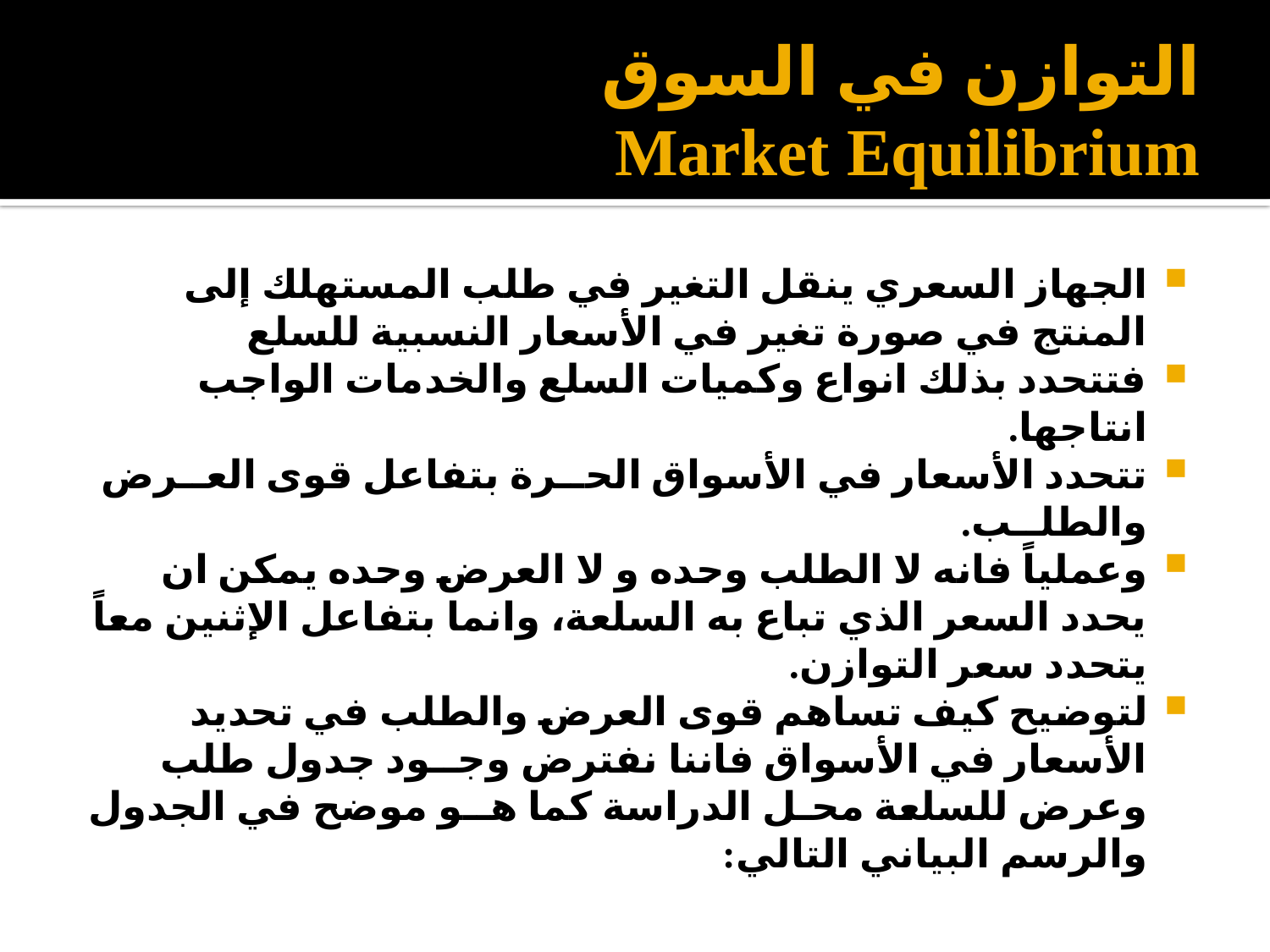

# التوازن في السوق Market Equilibrium
الجهاز السعري ينقل التغير في طلب المستهلك إلى المنتج في صورة تغير في الأسعار النسبية للسلع
فتتحدد بذلك انواع وكميات السلع والخدمات الواجب انتاجها.
تتحدد الأسعار في الأسواق الحــرة بتفاعل قوى العــرض والطلــب.
وعملياً فانه لا الطلب وحده و لا العرض وحده يمكن ان يحدد السعر الذي تباع به السلعة، وانما بتفاعل الإثنين معاً يتحدد سعر التوازن.
لتوضيح كيف تساهم قوى العرض والطلب في تحديد الأسعار في الأسواق فاننا نفترض وجــود جدول طلب وعرض للسلعة محـل الدراسة كما هــو موضح في الجدول والرسم البياني التالي: